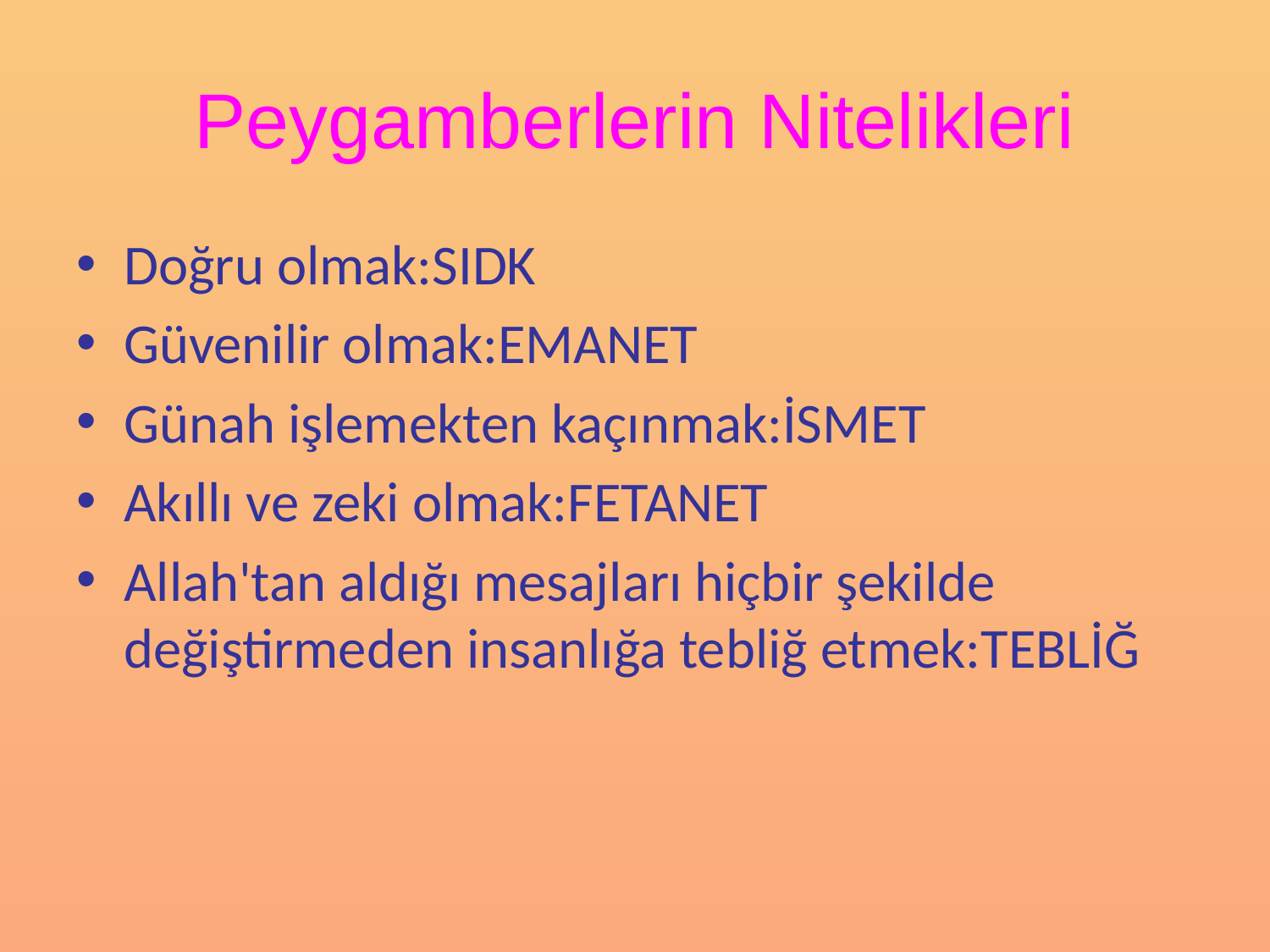

# Peygamberlerin Nitelikleri
Doğru olmak:SIDK
Güvenilir olmak:EMANET
Günah işlemekten kaçınmak:İSMET
Akıllı ve zeki olmak:FETANET
Allah'tan aldığı mesajları hiçbir şekilde değiştirmeden insanlığa tebliğ etmek:TEBLİĞ